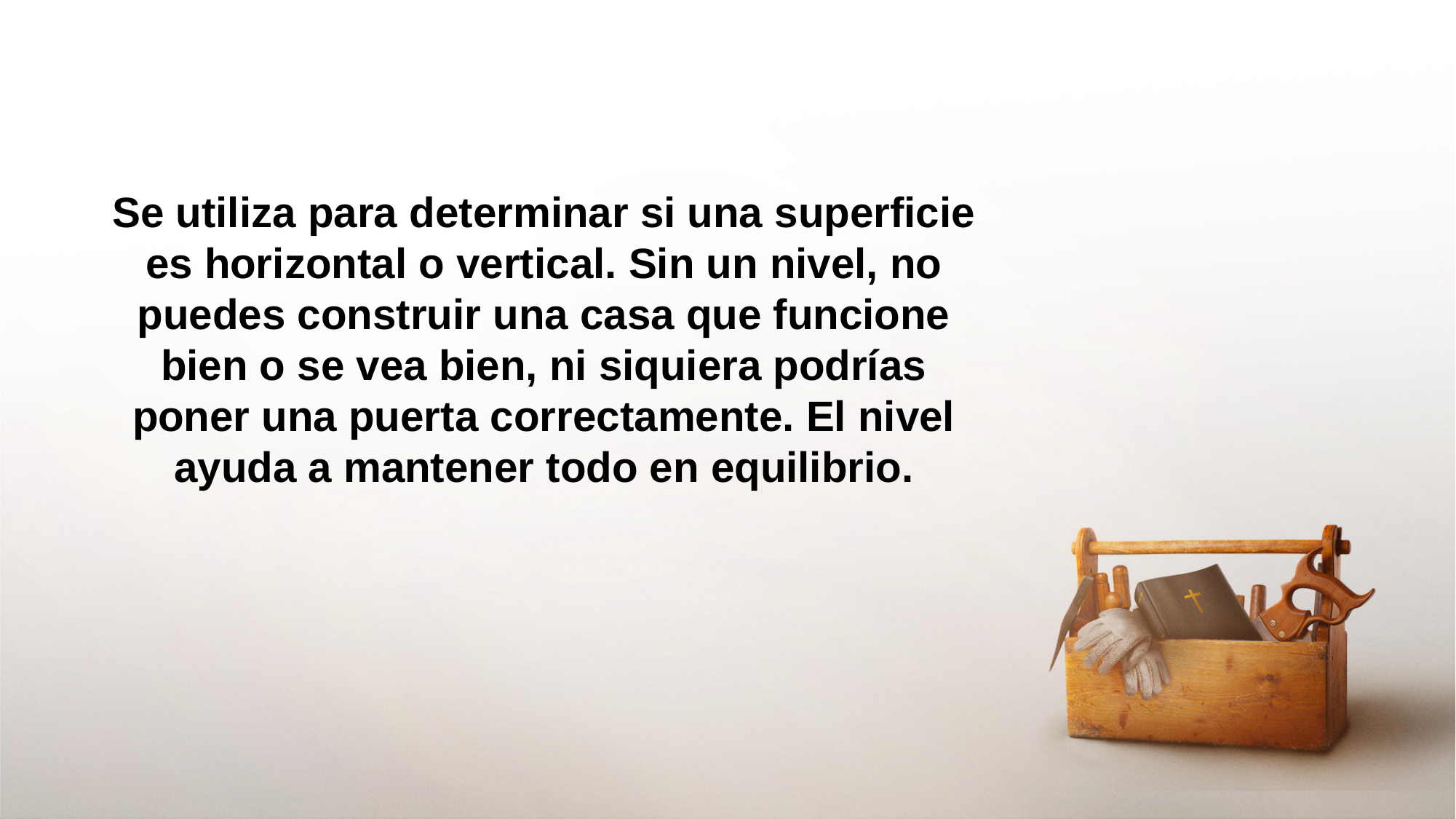

Se utiliza para determinar si una superficie es horizontal o vertical. Sin un nivel, no puedes construir una casa que funcione bien o se vea bien, ni siquiera podrías poner una puerta correctamente. El nivel ayuda a mantener todo en equilibrio.